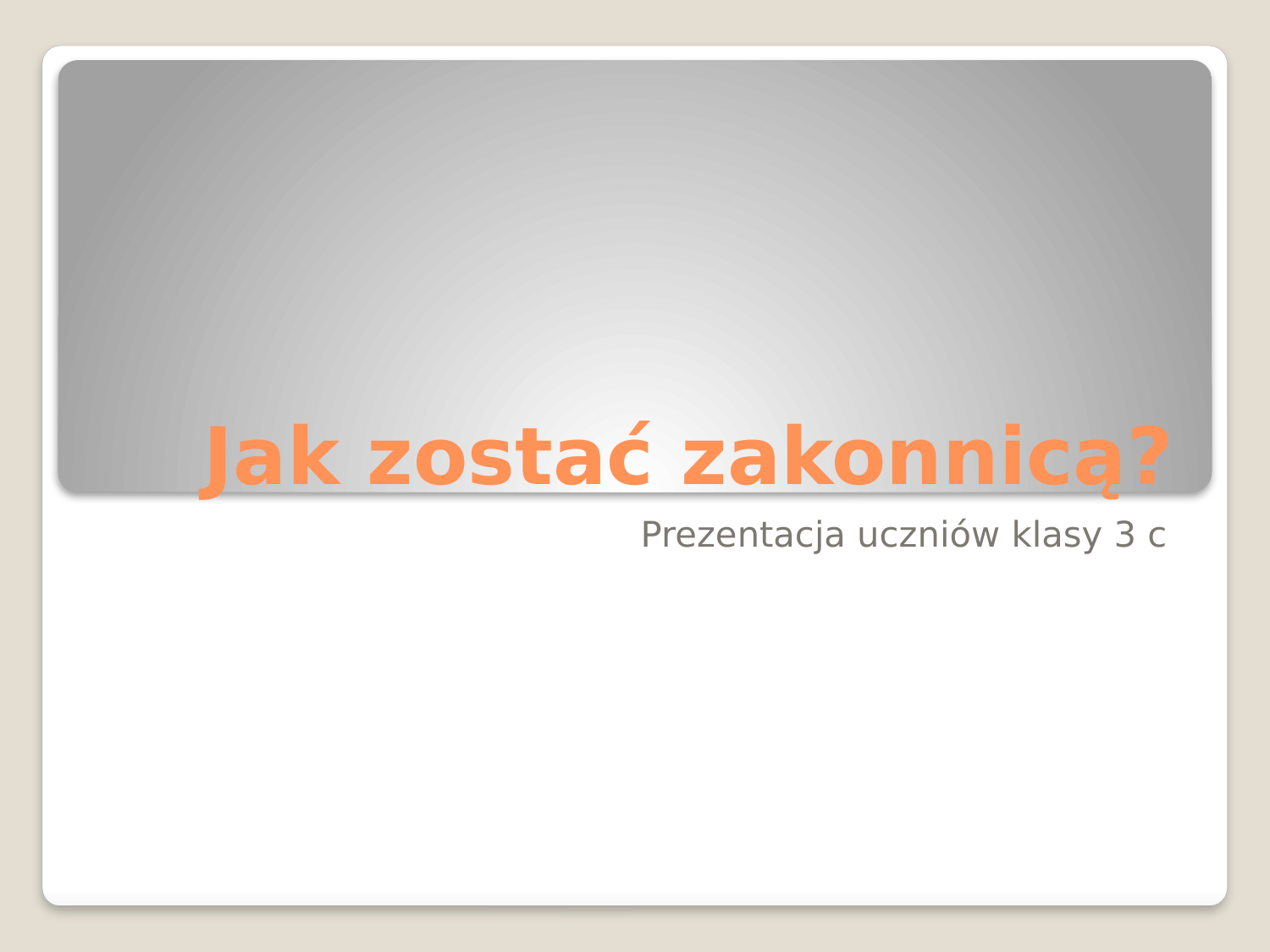

# Jak zostać zakonnicą?
Prezentacja uczniów klasy 3 c